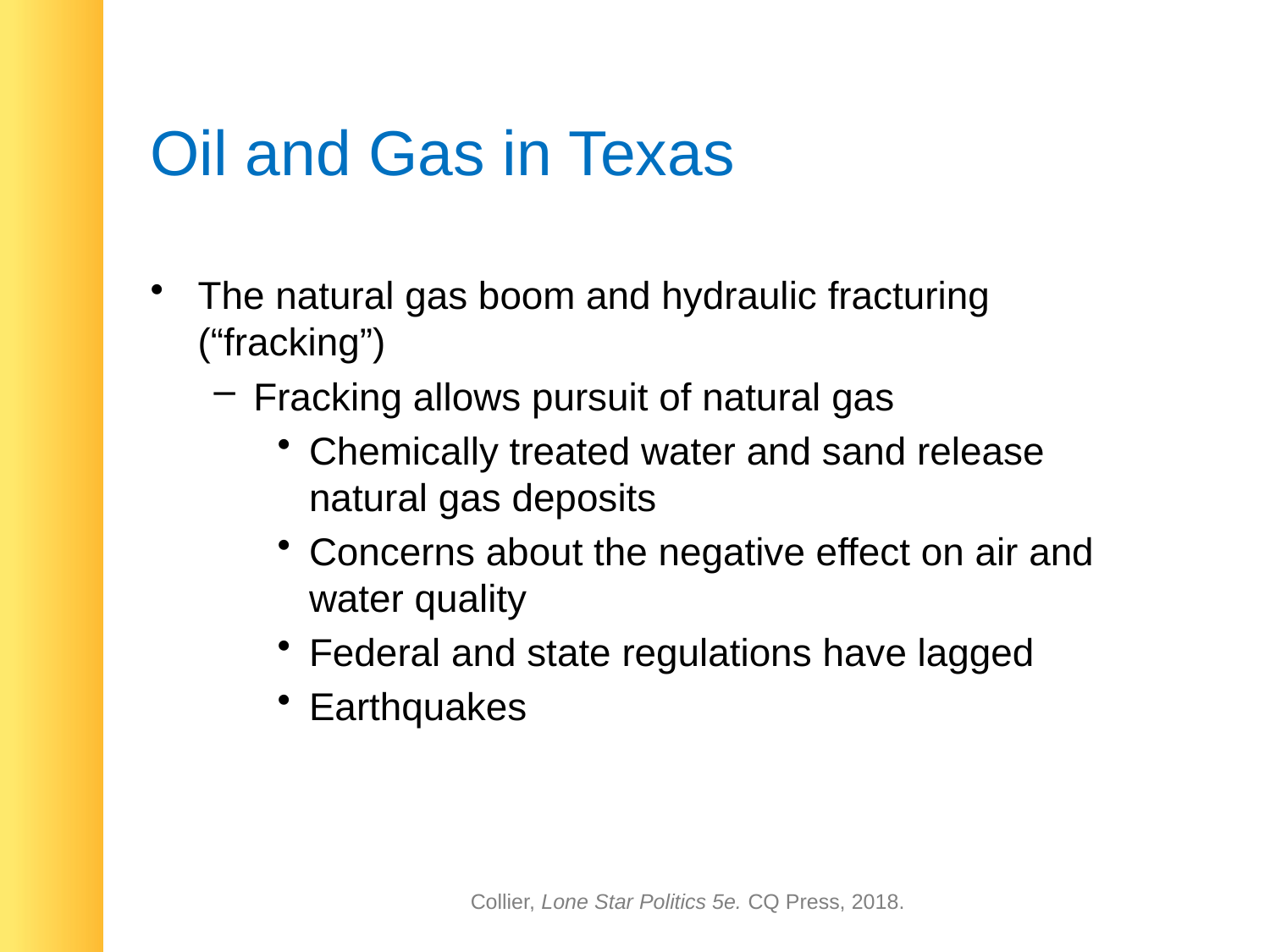

# Oil and Gas in Texas
The natural gas boom and hydraulic fracturing (“fracking”)
Fracking allows pursuit of natural gas
Chemically treated water and sand release natural gas deposits
Concerns about the negative effect on air and water quality
Federal and state regulations have lagged
Earthquakes
Collier, Lone Star Politics 5e. CQ Press, 2018.